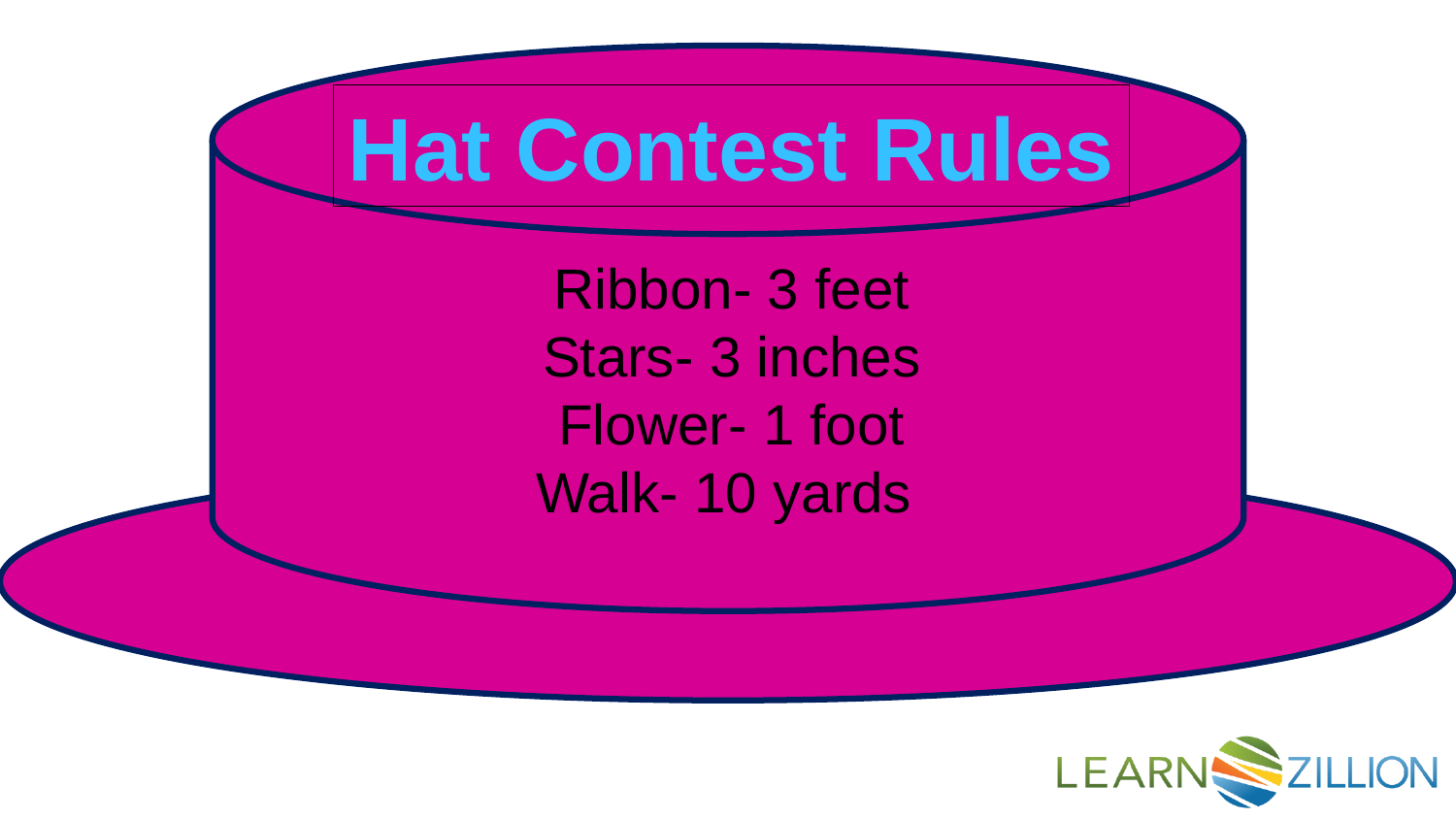

Hat Contest Rules
Ribbon- 3 feet
Stars- 3 inches
Flower- 1 foot
Walk- 10 yards